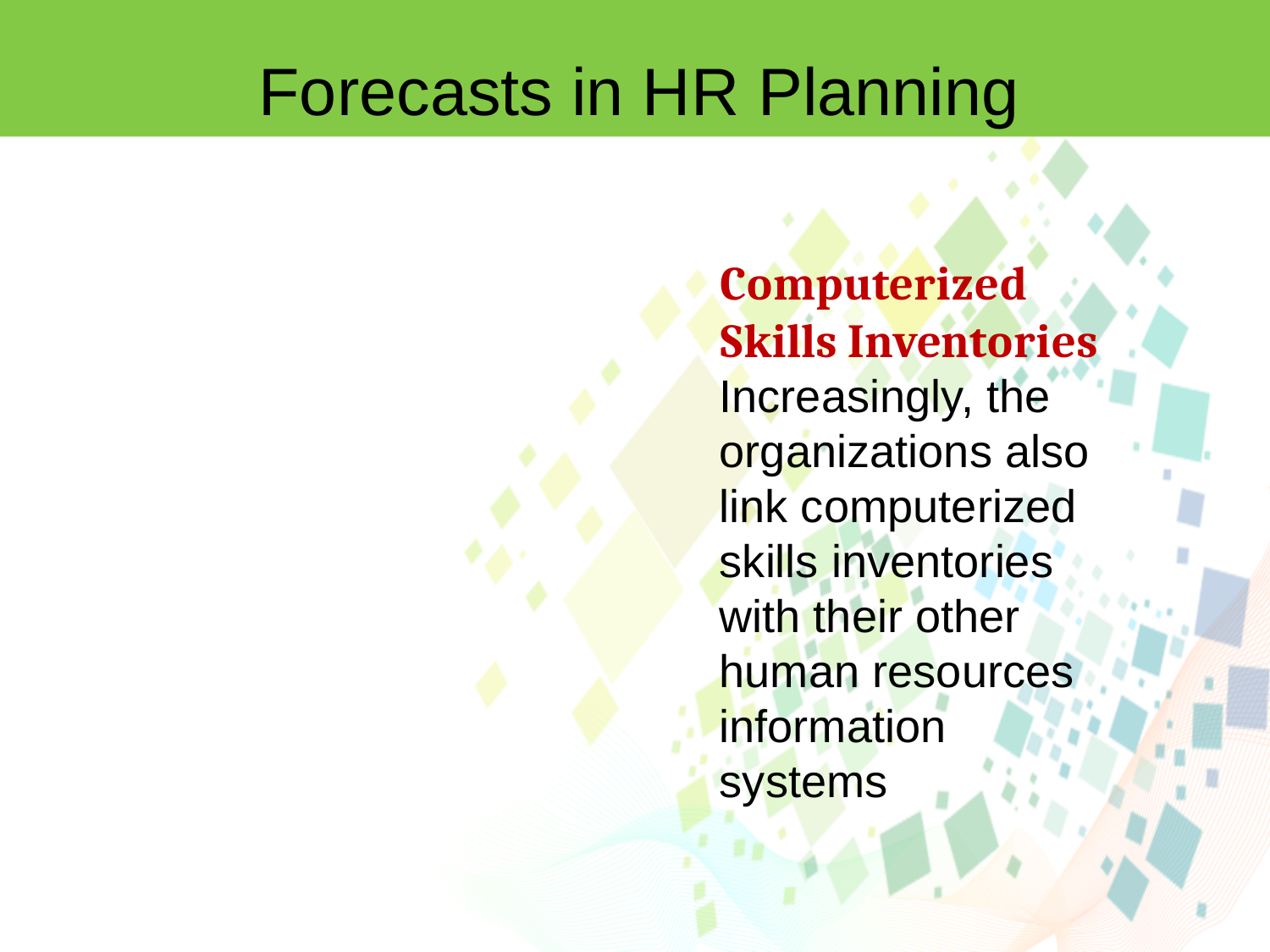

Forecasts in HR Planning
Computerized Skills Inventories
Increasingly, the organizations also link computerized skills inventories with their other human resources information systems